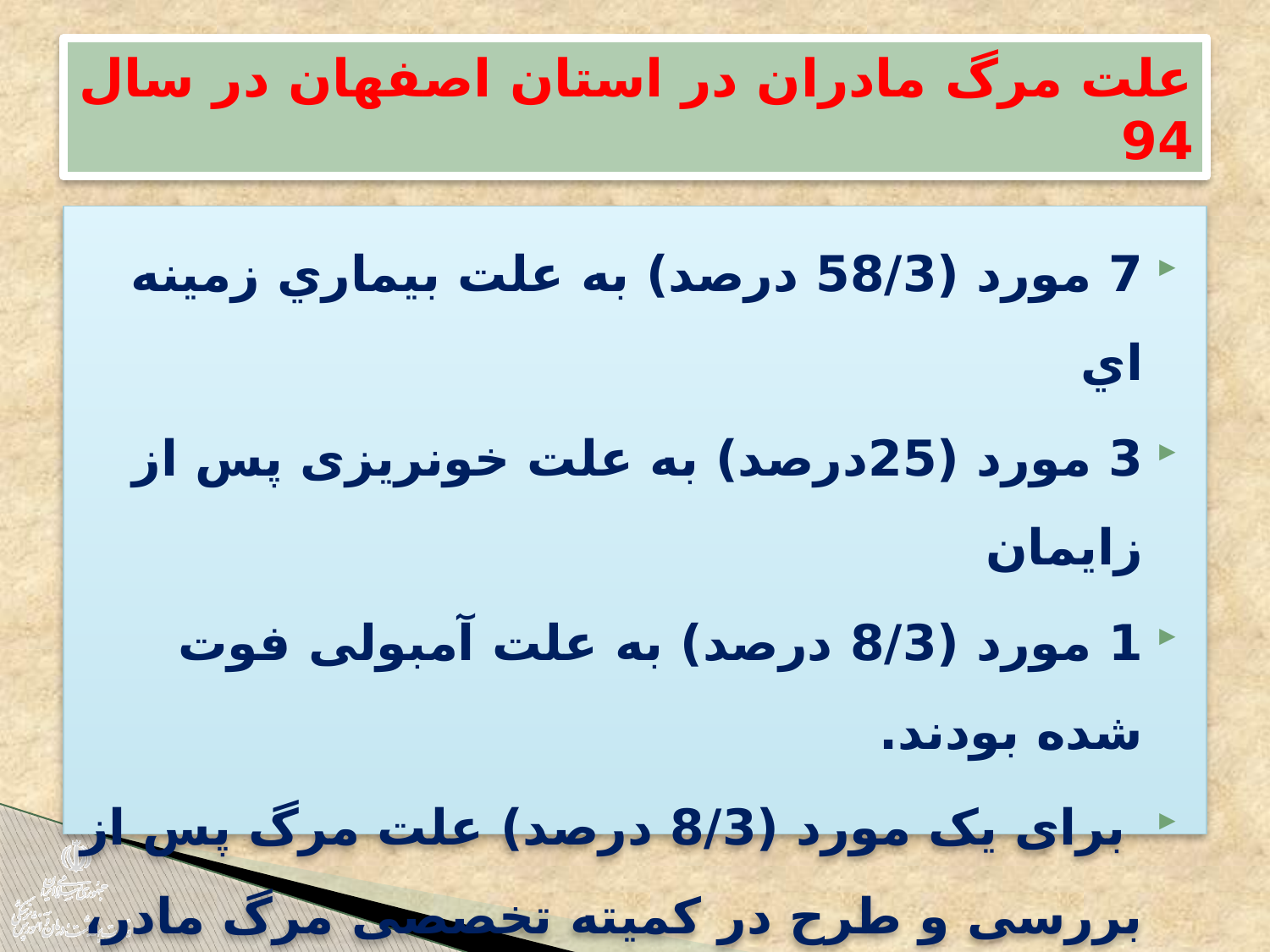

# علت مرگ مادران در استان اصفهان در سال 94
7 مورد (58/3 درصد) به علت بيماري زمينه اي
3 مورد (25درصد) به علت خونریزی پس از زایمان
1 مورد (8/3 درصد) به علت آمبولی فوت شده بودند.
 برای یک مورد (8/3 درصد) علت مرگ پس از بررسی و طرح در کمیته تخصصی مرگ مادر، مشخص نگردید.